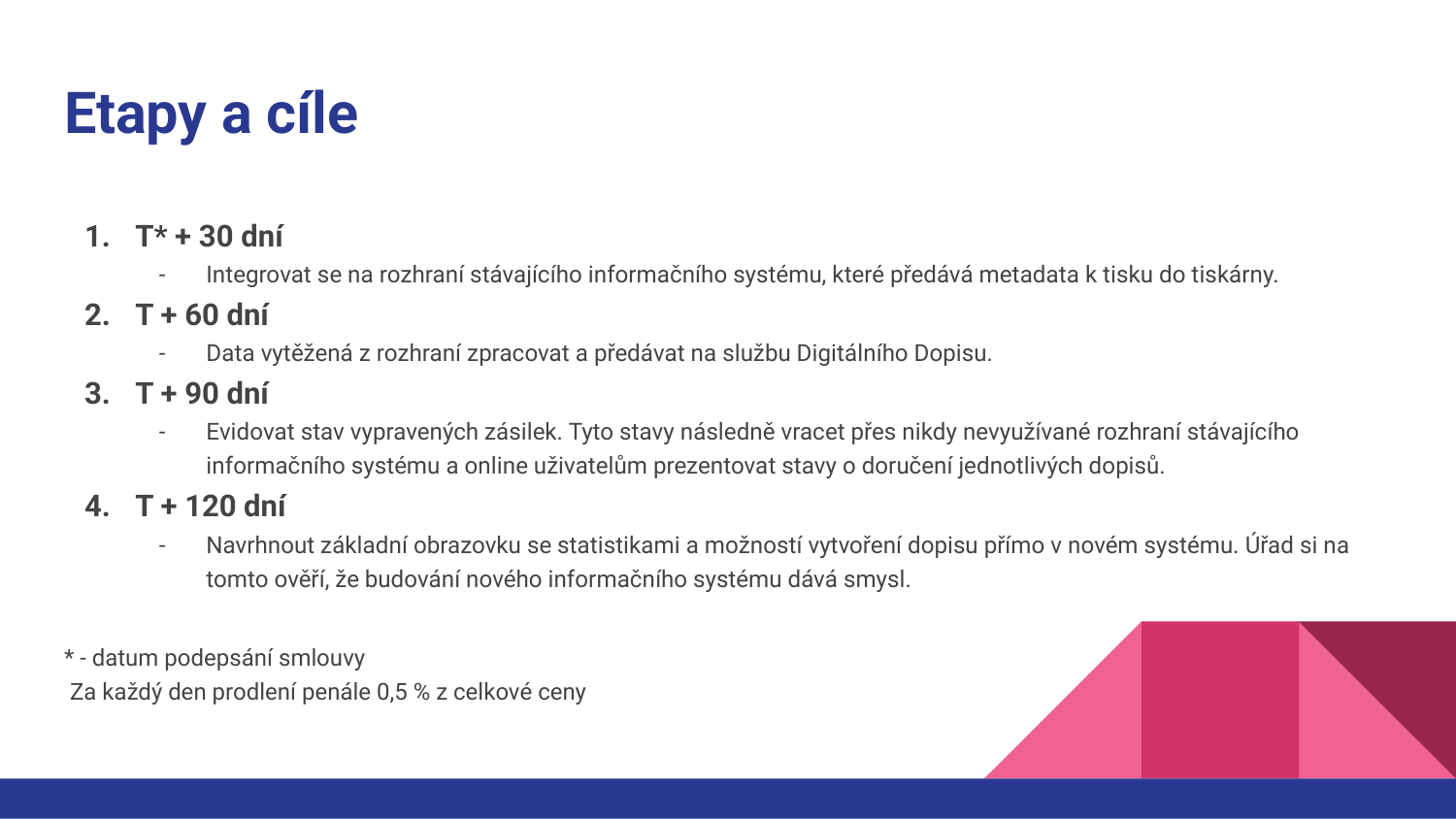

# Etapy a cíle
T* + 30 dní
Integrovat se na rozhraní stávajícího informačního systému, které předává metadata k tisku do tiskárny.
T + 60 dní
Data vytěžená z rozhraní zpracovat a předávat na službu Digitálního Dopisu.
T + 90 dní
Evidovat stav vypravených zásilek. Tyto stavy následně vracet přes nikdy nevyužívané rozhraní stávajícího informačního systému a online uživatelům prezentovat stavy o doručení jednotlivých dopisů.
T + 120 dní
Navrhnout základní obrazovku se statistikami a možností vytvoření dopisu přímo v novém systému. Úřad si na tomto ověří, že budování nového informačního systému dává smysl.

* - datum podepsání smlouvy
 Za každý den prodlení penále 0,5 % z celkové ceny